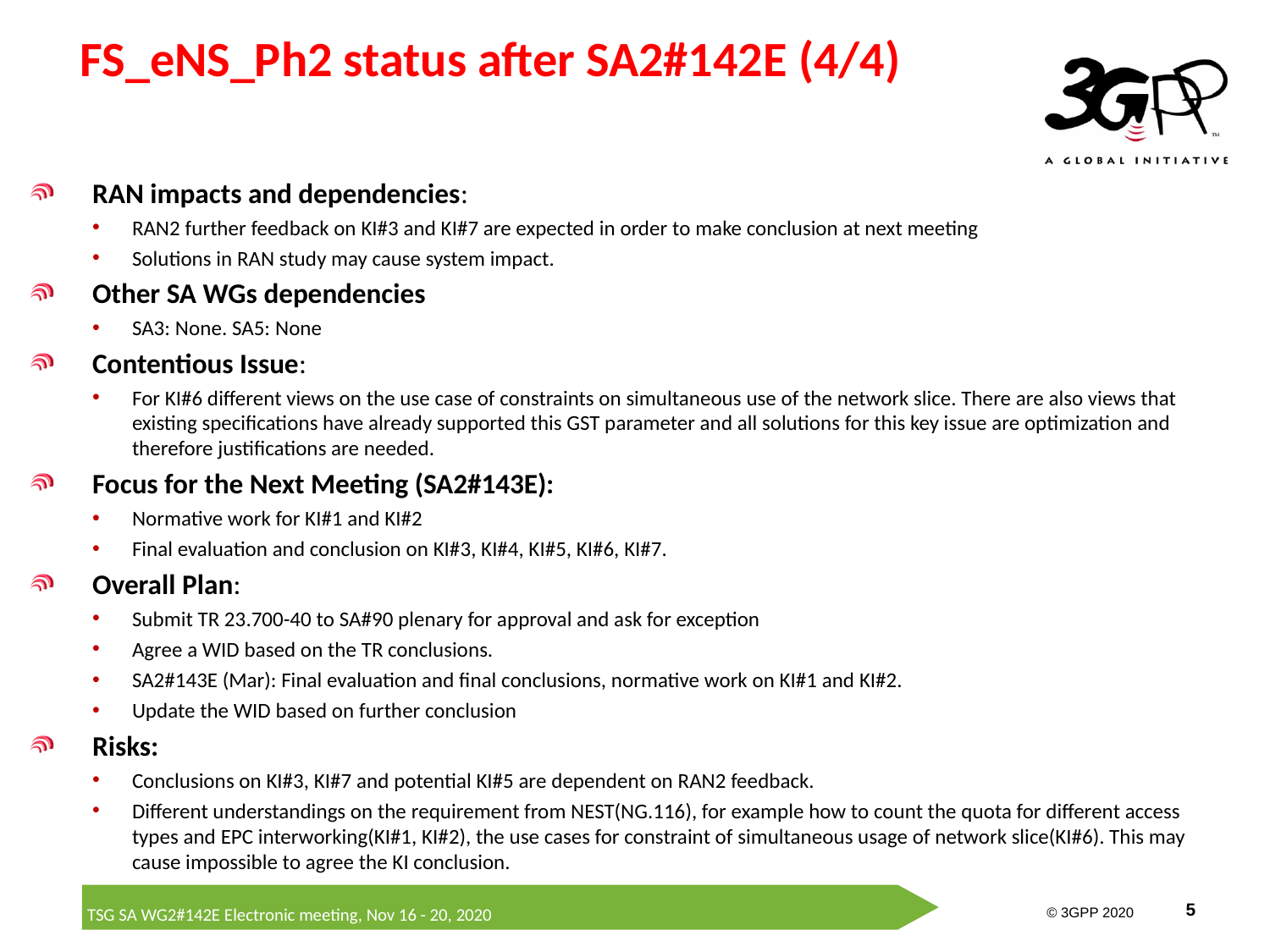

# FS_eNS_Ph2 status after SA2#142E (4/4)
RAN impacts and dependencies:
RAN2 further feedback on KI#3 and KI#7 are expected in order to make conclusion at next meeting
Solutions in RAN study may cause system impact.
Other SA WGs dependencies
SA3: None. SA5: None
Contentious Issue:
For KI#6 different views on the use case of constraints on simultaneous use of the network slice. There are also views that existing specifications have already supported this GST parameter and all solutions for this key issue are optimization and therefore justifications are needed.
Focus for the Next Meeting (SA2#143E):
Normative work for KI#1 and KI#2
Final evaluation and conclusion on KI#3, KI#4, KI#5, KI#6, KI#7.
Overall Plan:
Submit TR 23.700-40 to SA#90 plenary for approval and ask for exception
Agree a WID based on the TR conclusions.
SA2#143E (Mar): Final evaluation and final conclusions, normative work on KI#1 and KI#2.
Update the WID based on further conclusion
Risks:
Conclusions on KI#3, KI#7 and potential KI#5 are dependent on RAN2 feedback.
Different understandings on the requirement from NEST(NG.116), for example how to count the quota for different access types and EPC interworking(KI#1, KI#2), the use cases for constraint of simultaneous usage of network slice(KI#6). This may cause impossible to agree the KI conclusion.